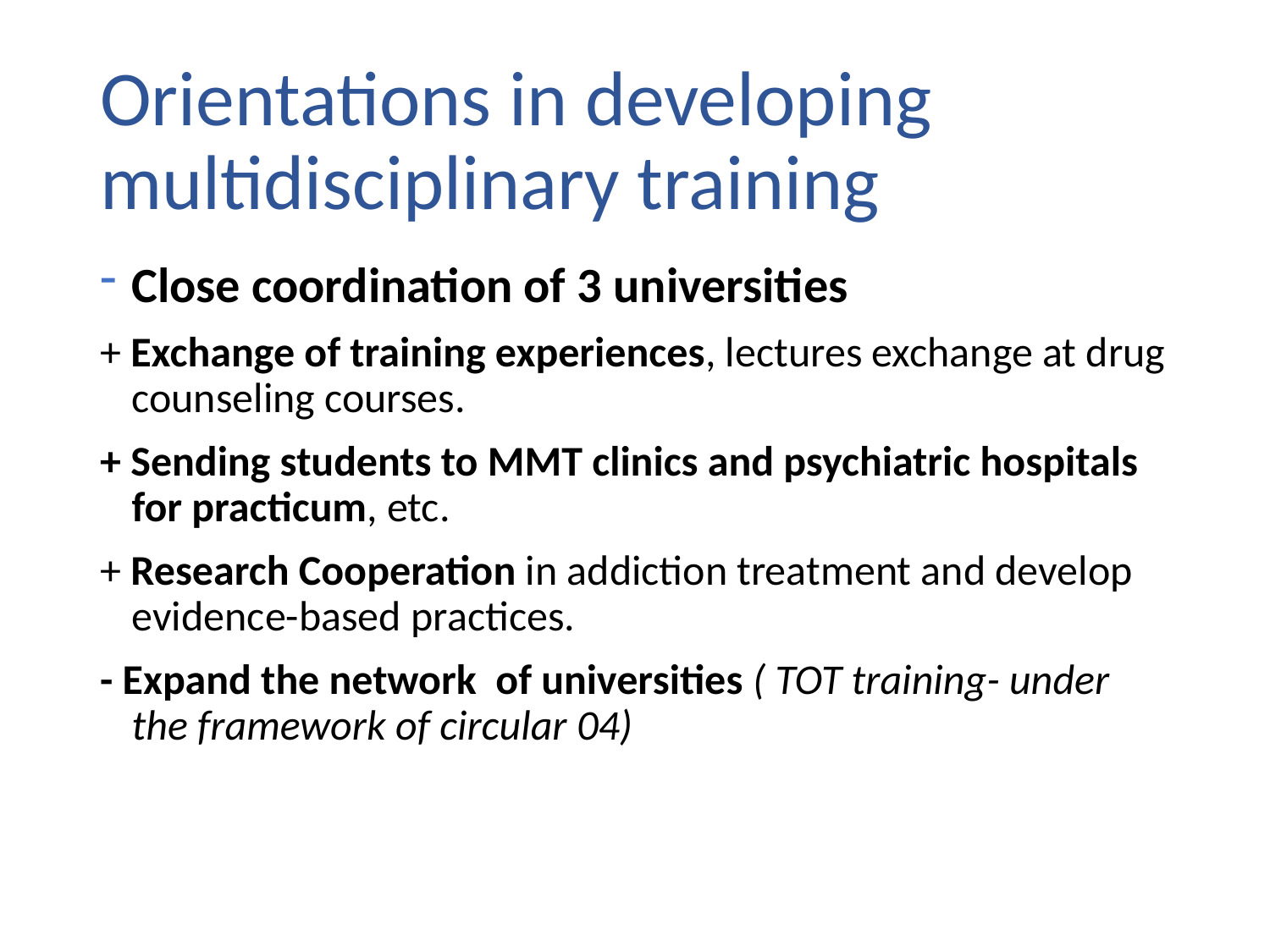

# Orientations in developing multidisciplinary training
Close coordination of 3 universities
+ Exchange of training experiences, lectures exchange at drug counseling courses.
+ Sending students to MMT clinics and psychiatric hospitals for practicum, etc.
+ Research Cooperation in addiction treatment and develop evidence-based practices.
- Expand the network  of universities ( TOT training- under the framework of circular 04)